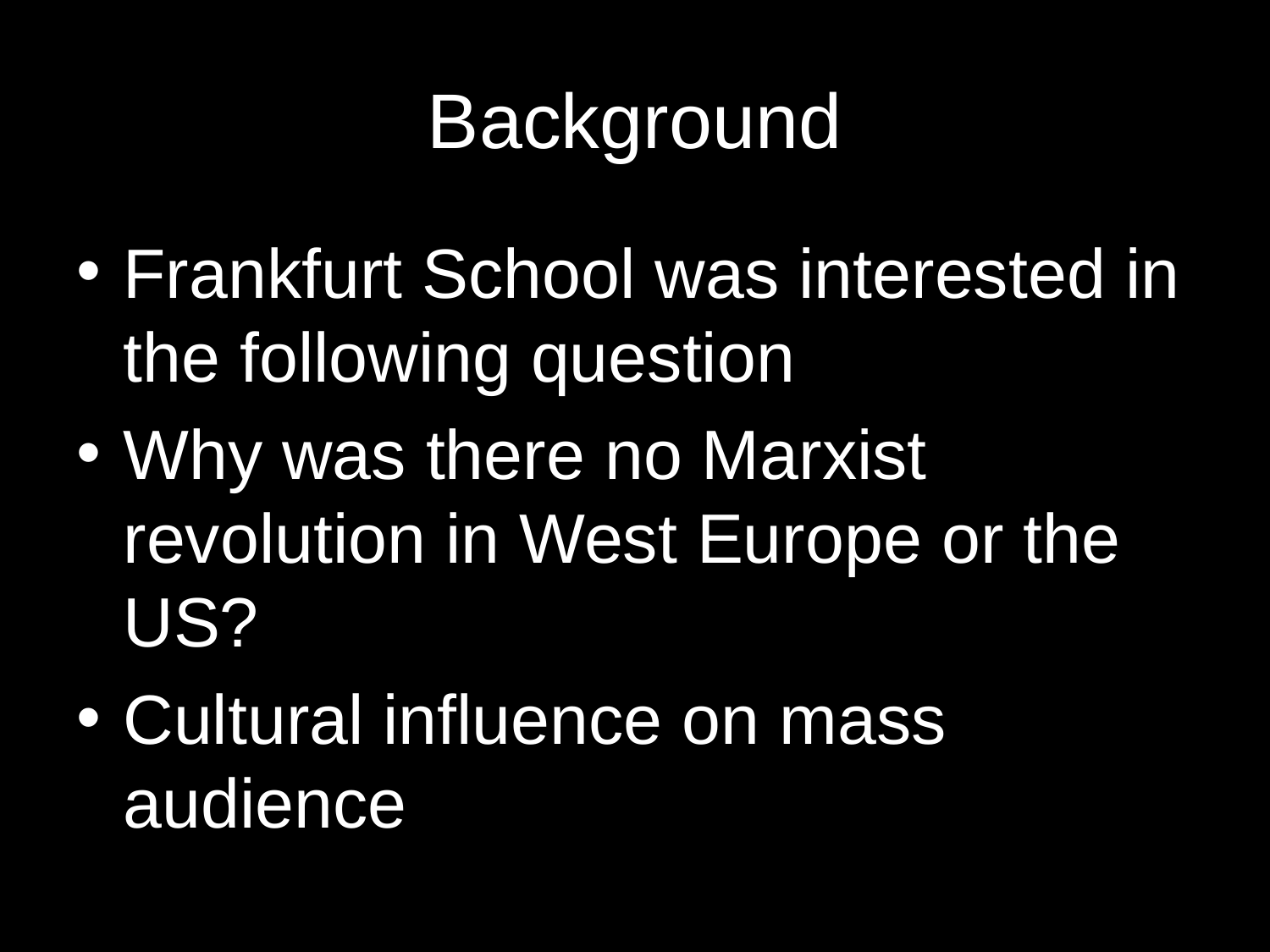

# Background
Frankfurt School was interested in the following question
Why was there no Marxist revolution in West Europe or the US?
Cultural influence on mass audience